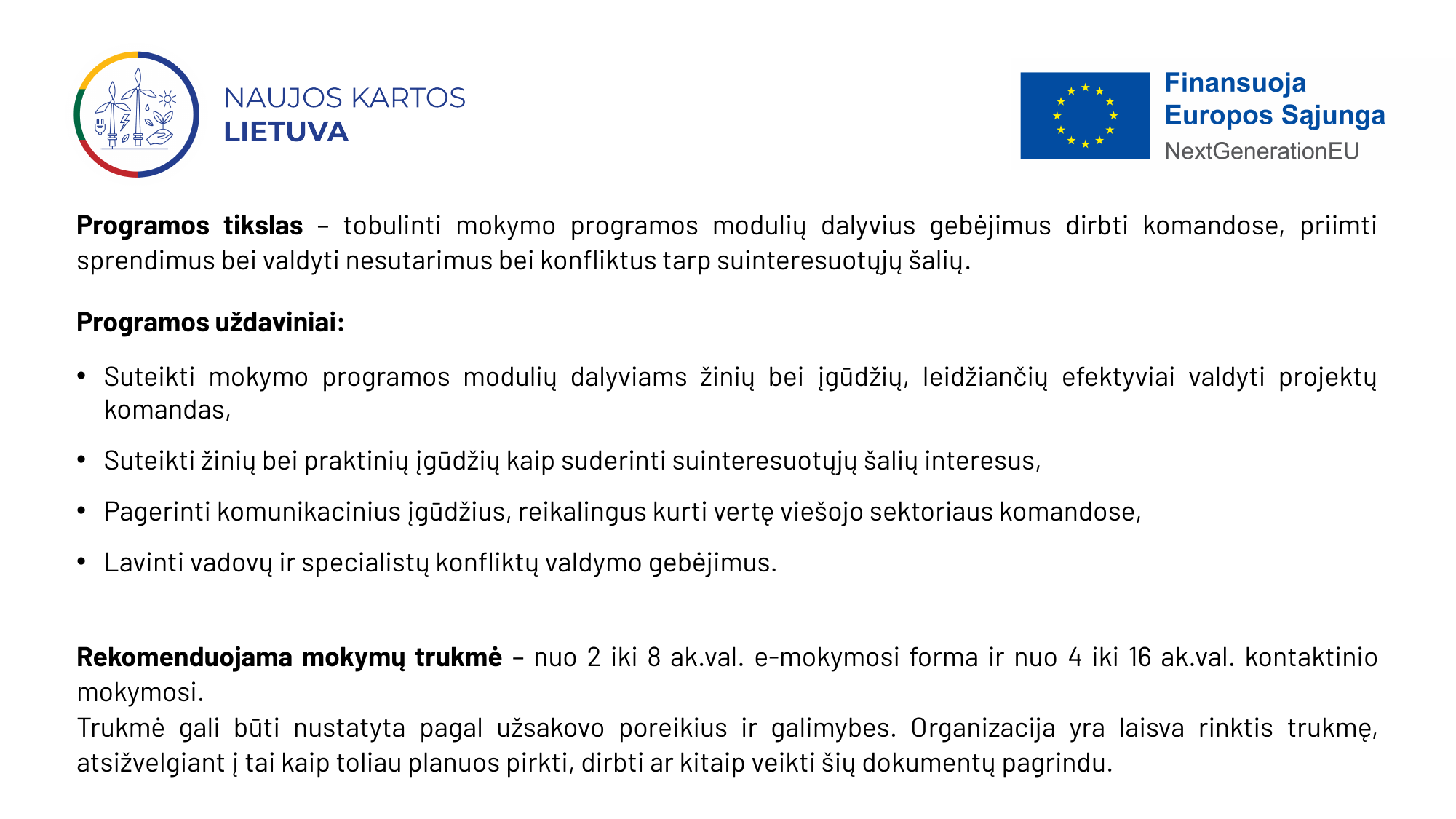

Programos tikslas – tobulinti mokymo programos modulių dalyvius gebėjimus dirbti komandose, priimti sprendimus bei valdyti nesutarimus bei konfliktus tarp suinteresuotųjų šalių.
Programos uždaviniai:
Suteikti mokymo programos modulių dalyviams žinių bei įgūdžių, leidžiančių efektyviai valdyti projektų komandas,
Suteikti žinių bei praktinių įgūdžių kaip suderinti suinteresuotųjų šalių interesus,
Pagerinti komunikacinius įgūdžius, reikalingus kurti vertę viešojo sektoriaus komandose,
Lavinti vadovų ir specialistų konfliktų valdymo gebėjimus.

Rekomenduojama mokymų trukmė – nuo 2 iki 8 ak.val. e-mokymosi forma ir nuo 4 iki 16 ak.val. kontaktinio mokymosi.
Trukmė gali būti nustatyta pagal užsakovo poreikius ir galimybes. Organizacija yra laisva rinktis trukmę, atsižvelgiant į tai kaip toliau planuos pirkti, dirbti ar kitaip veikti šių dokumentų pagrindu.